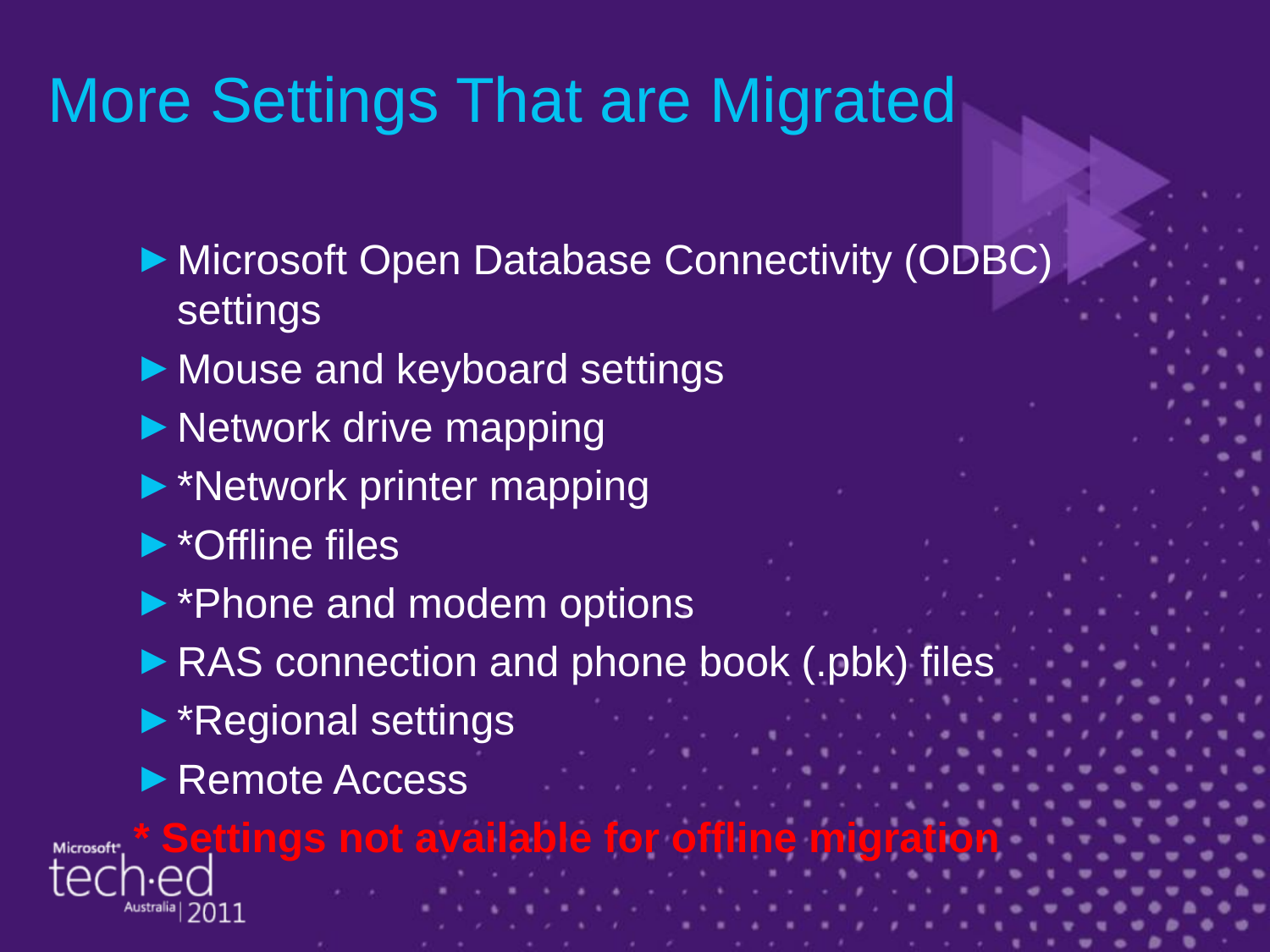

# More Settings That are Migrated
Microsoft Open Database Connectivity (ODBC) settings
Mouse and keyboard settings
Network drive mapping
*Network printer mapping
*Offline files
*Phone and modem options
RAS connection and phone book (.pbk) files
*Regional settings
Remote Access
* Settings not available for offline migration